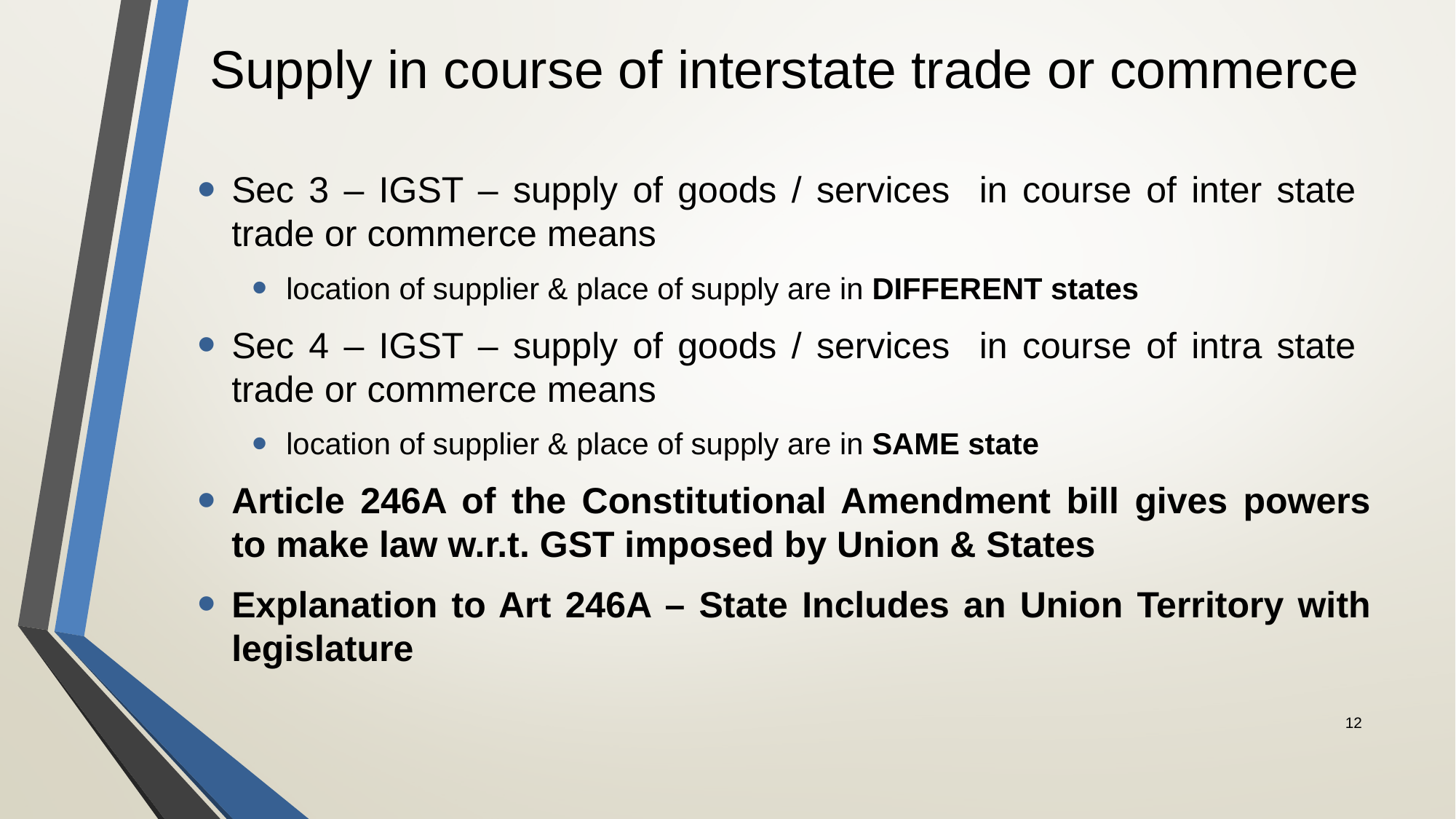

# Supply in course of interstate trade or commerce
Sec 3 – IGST – supply of goods / services  in course of inter state  trade or commerce means
location of supplier & place of supply are in DIFFERENT states
Sec 4 – IGST – supply of goods / services  in course of intra state  trade or commerce means
location of supplier & place of supply are in SAME state
Article 246A of the Constitutional Amendment bill gives powers to make law w.r.t. GST imposed by Union & States
Explanation to Art 246A – State Includes an Union Territory with legislature
12